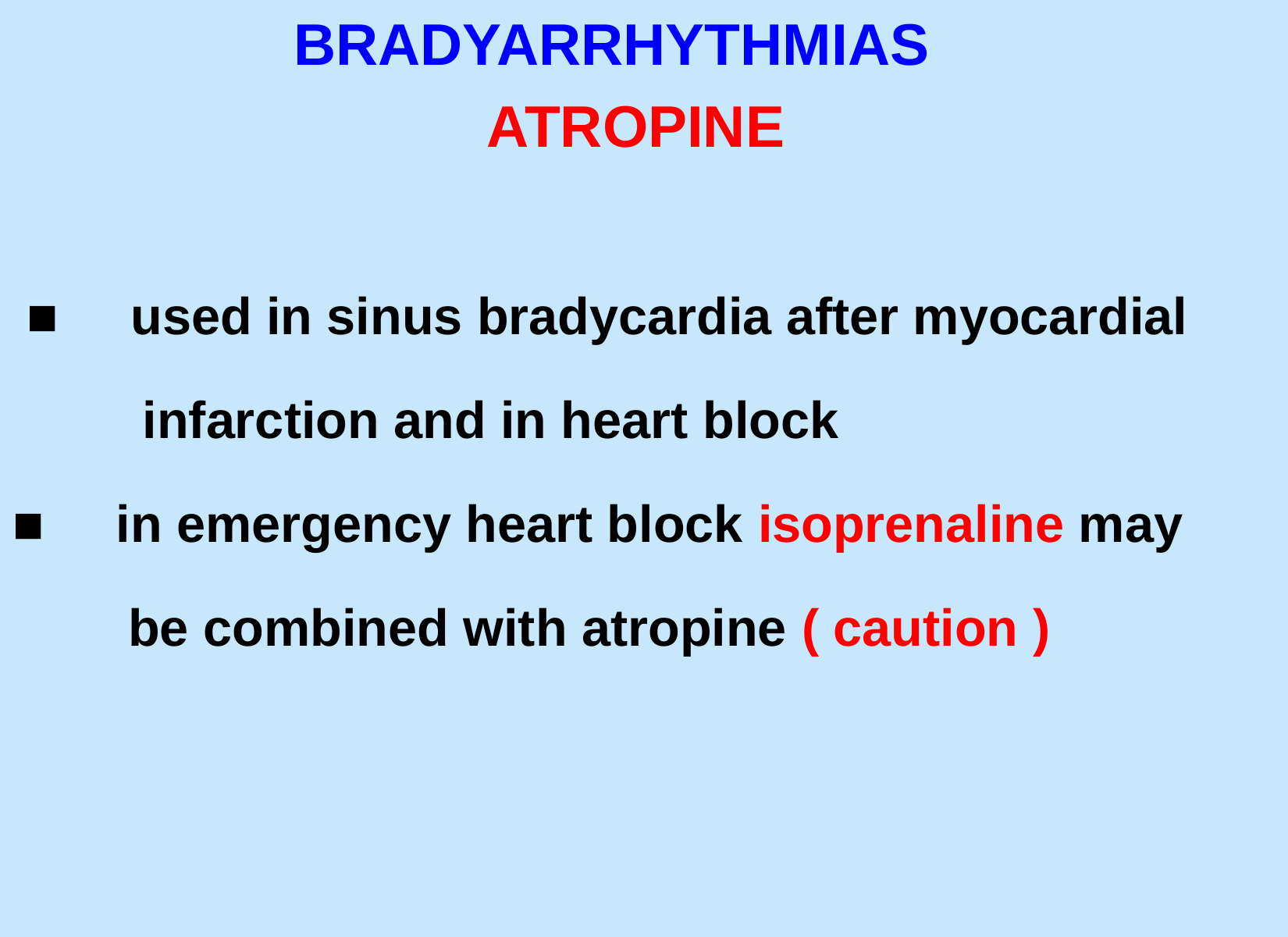

BRADYARRHYTHMIAS
ATROPINE

 ■     used in sinus bradycardia after myocardial
         infarction and in heart block
■     in emergency heart block isoprenaline may
        be combined with atropine ( caution )
#